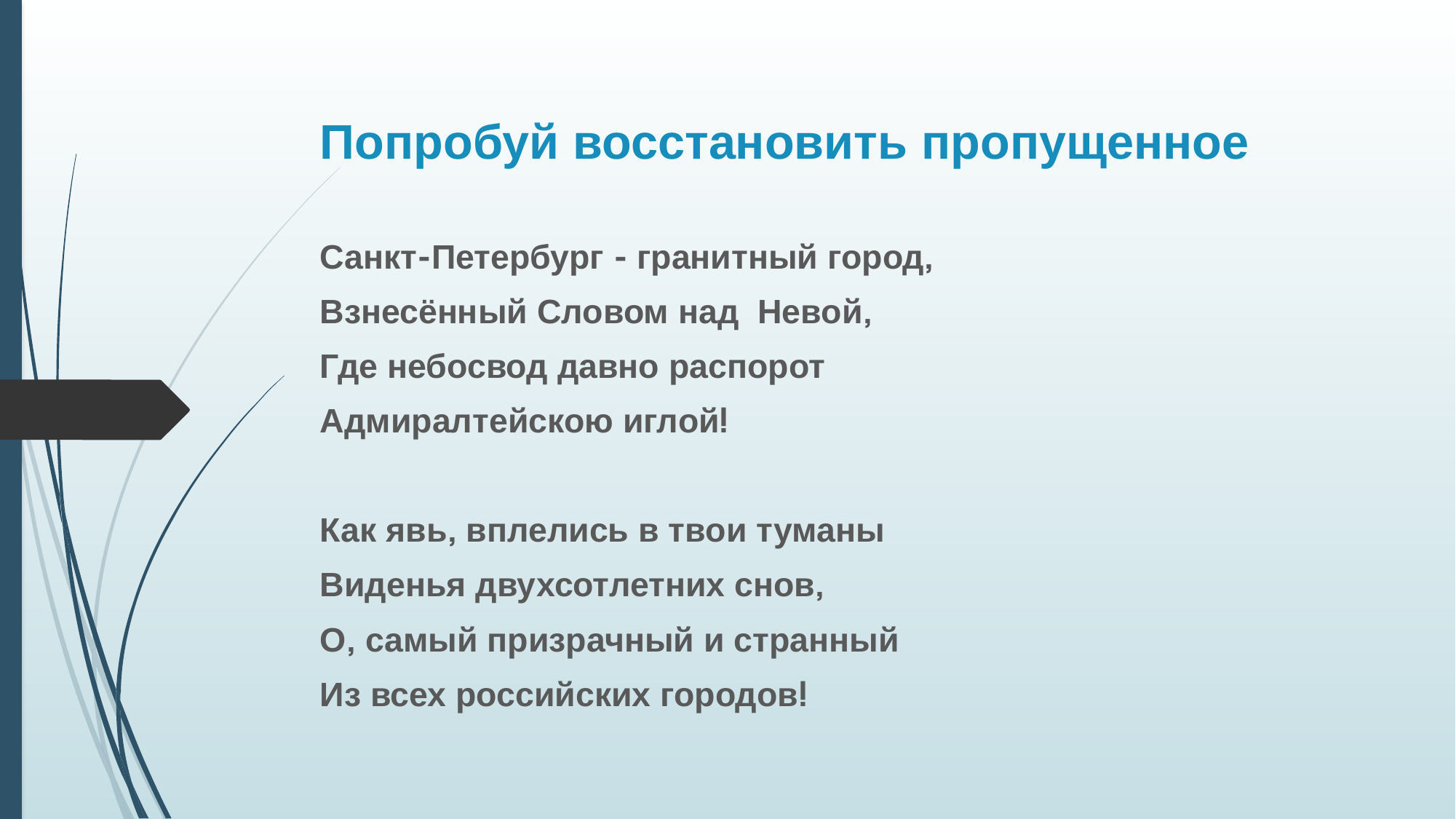

# Попробуй восстановить пропущенное
Санкт-Петербург - гранитный город,
Взнесённый Словом над  Невой,
Где небосвод давно распорот
Адмиралтейскою иглой!

Как явь, вплелись в твои туманы
Виденья двухсотлетних снов,
О, самый призрачный и странный
Из всех российских городов!